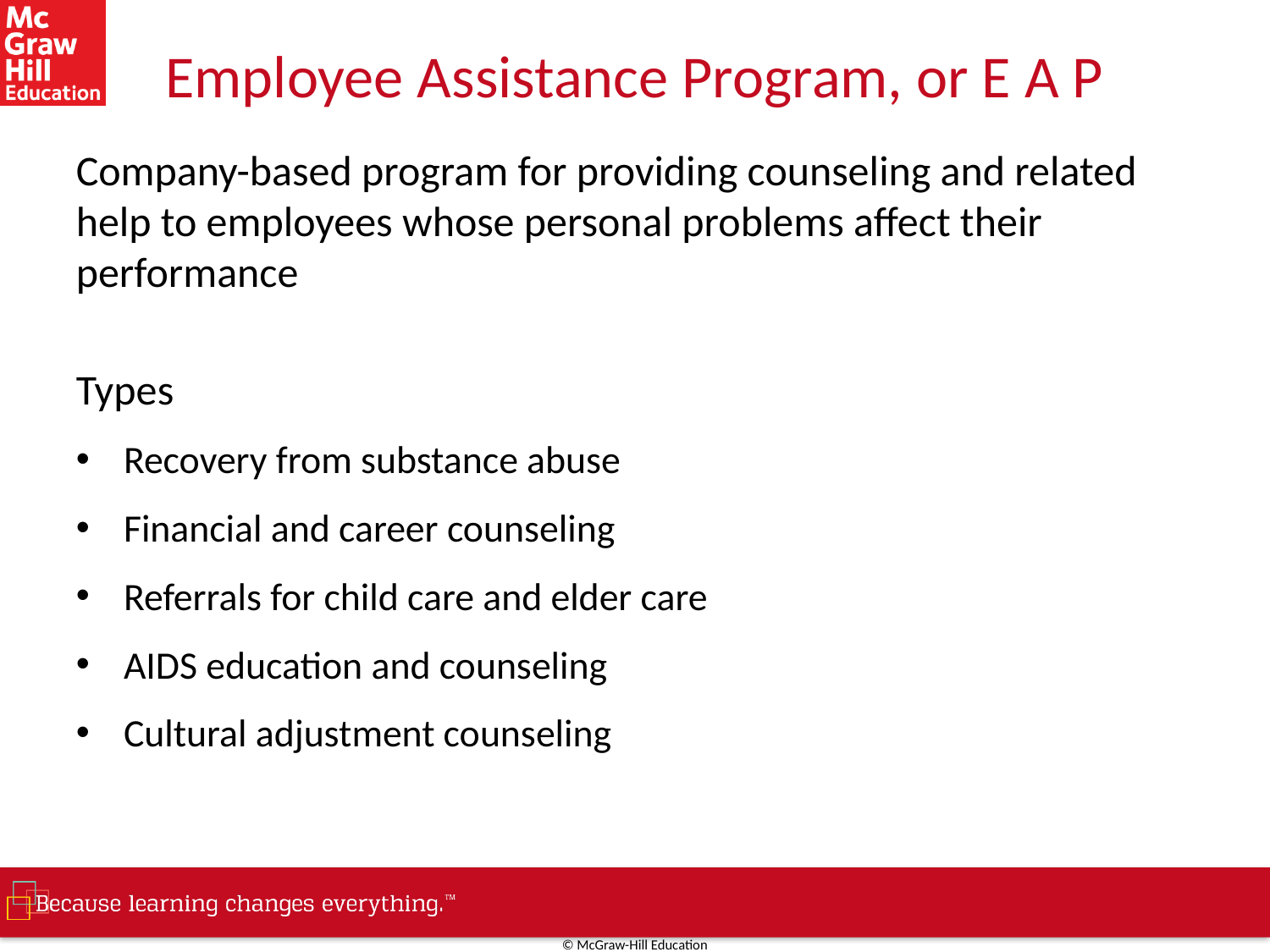

# Employee Assistance Program, or E A P
Company-based program for providing counseling and related help to employees whose personal problems affect their performance

Types
Recovery from substance abuse
Financial and career counseling
Referrals for child care and elder care
AIDS education and counseling
Cultural adjustment counseling